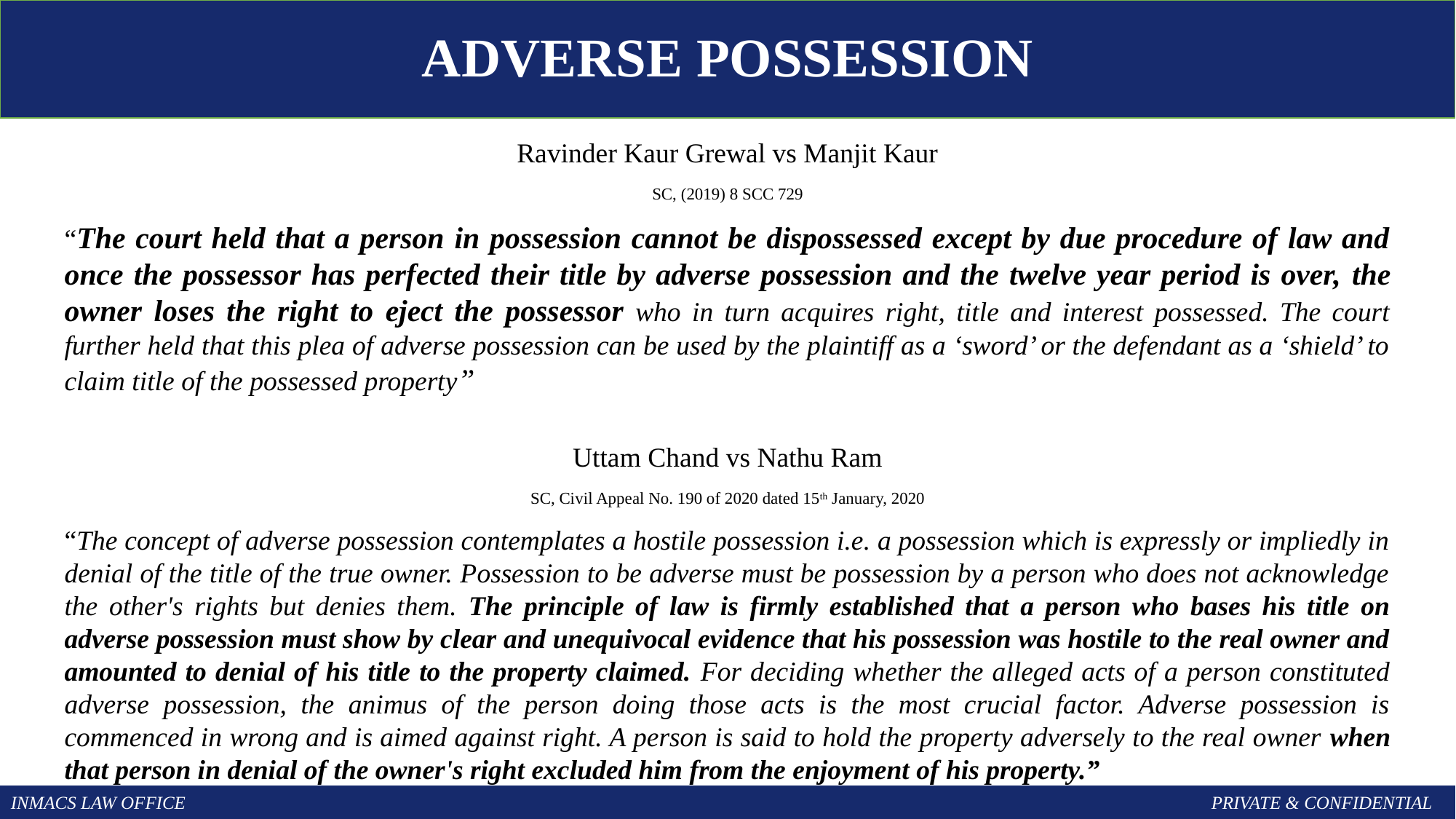

ADVERSE POSSESSION
Ravinder Kaur Grewal vs Manjit Kaur
SC, (2019) 8 SCC 729
“The court held that a person in possession cannot be dispossessed except by due procedure of law and once the possessor has perfected their title by adverse possession and the twelve year period is over, the owner loses the right to eject the possessor who in turn acquires right, title and interest possessed. The court further held that this plea of adverse possession can be used by the plaintiff as a ‘sword’ or the defendant as a ‘shield’ to claim title of the possessed property”

Uttam Chand vs Nathu Ram
SC, Civil Appeal No. 190 of 2020 dated 15th January, 2020
“The concept of adverse possession contemplates a hostile possession i.e. a possession which is expressly or impliedly in denial of the title of the true owner. Possession to be adverse must be possession by a person who does not acknowledge the other's rights but denies them. The principle of law is firmly established that a person who bases his title on adverse possession must show by clear and unequivocal evidence that his possession was hostile to the real owner and amounted to denial of his title to the property claimed. For deciding whether the alleged acts of a person constituted adverse possession, the animus of the person doing those acts is the most crucial factor. Adverse possession is commenced in wrong and is aimed against right. A person is said to hold the property adversely to the real owner when that person in denial of the owner's right excluded him from the enjoyment of his property.”
INMACS LAW OFFICE										PRIVATE & CONFIDENTIAL